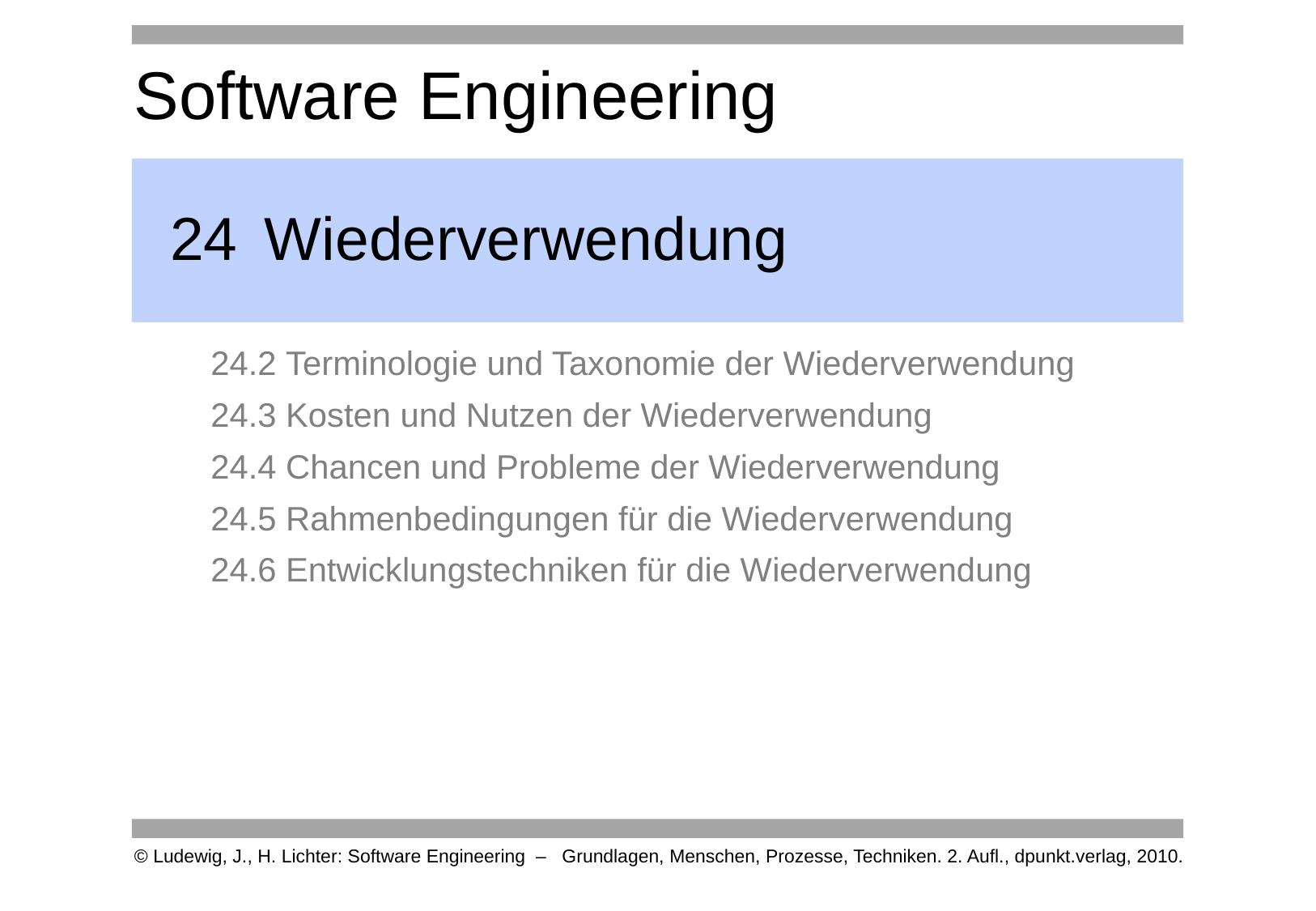

# 24	Wiederverwendung
24.2 Terminologie und Taxonomie der Wiederverwendung
24.3 Kosten und Nutzen der Wiederverwendung
24.4 Chancen und Probleme der Wiederverwendung
24.5 Rahmenbedingungen für die Wiederverwendung
24.6 Entwicklungstechniken für die Wiederverwendung